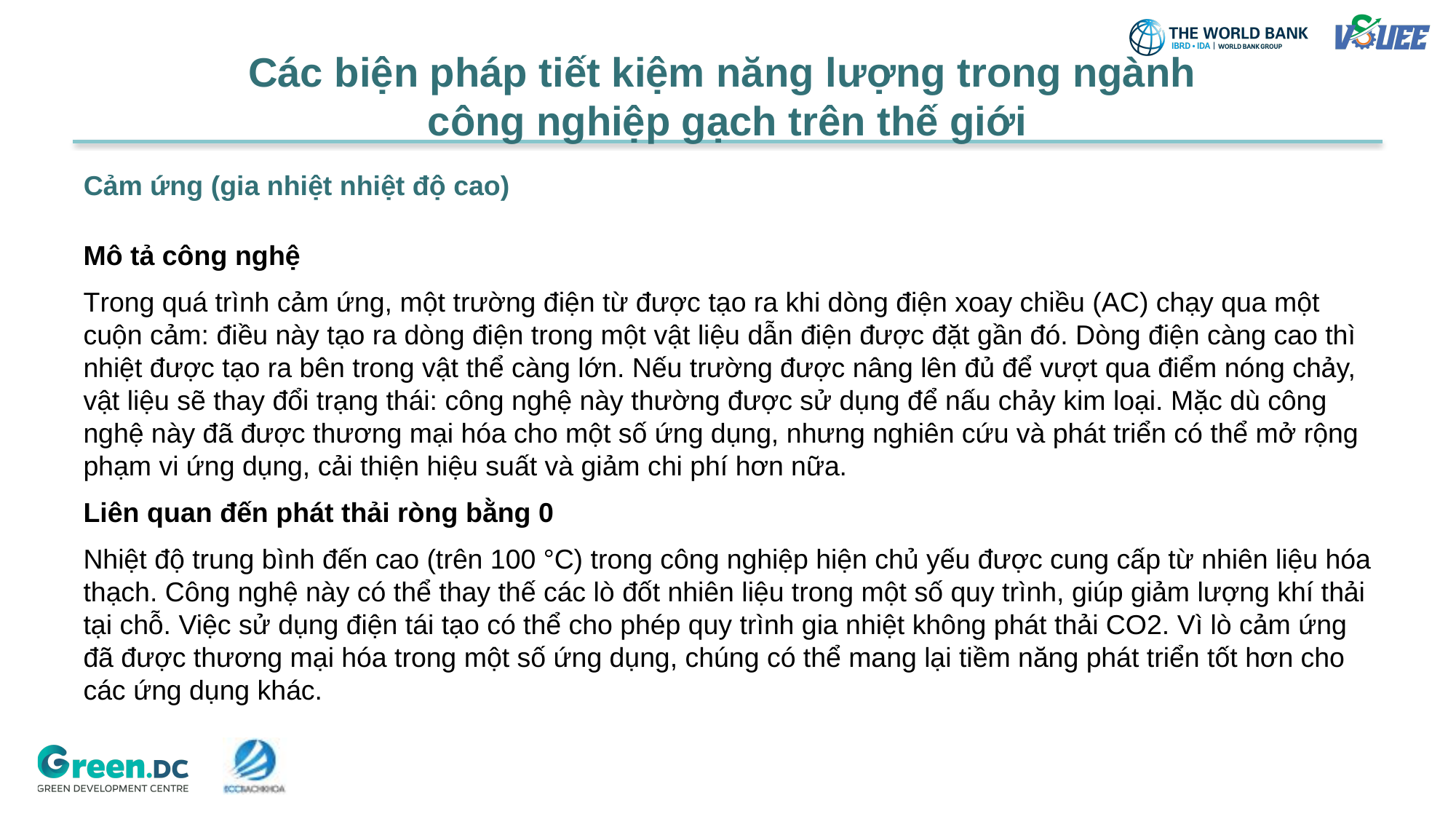

# Các biện pháp tiết kiệm năng lượng trong ngành công nghiệp gạch trên thế giới
Cảm ứng (gia nhiệt nhiệt độ cao)
Mô tả công nghệ
Trong quá trình cảm ứng, một trường điện từ được tạo ra khi dòng điện xoay chiều (AC) chạy qua một cuộn cảm: điều này tạo ra dòng điện trong một vật liệu dẫn điện được đặt gần đó. Dòng điện càng cao thì nhiệt được tạo ra bên trong vật thể càng lớn. Nếu trường được nâng lên đủ để vượt qua điểm nóng chảy, vật liệu sẽ thay đổi trạng thái: công nghệ này thường được sử dụng để nấu chảy kim loại. Mặc dù công nghệ này đã được thương mại hóa cho một số ứng dụng, nhưng nghiên cứu và phát triển có thể mở rộng phạm vi ứng dụng, cải thiện hiệu suất và giảm chi phí hơn nữa.
Liên quan đến phát thải ròng bằng 0
Nhiệt độ trung bình đến cao (trên 100 °C) trong công nghiệp hiện chủ yếu được cung cấp từ nhiên liệu hóa thạch. Công nghệ này có thể thay thế các lò đốt nhiên liệu trong một số quy trình, giúp giảm lượng khí thải tại chỗ. Việc sử dụng điện tái tạo có thể cho phép quy trình gia nhiệt không phát thải CO2. Vì lò cảm ứng đã được thương mại hóa trong một số ứng dụng, chúng có thể mang lại tiềm năng phát triển tốt hơn cho các ứng dụng khác.